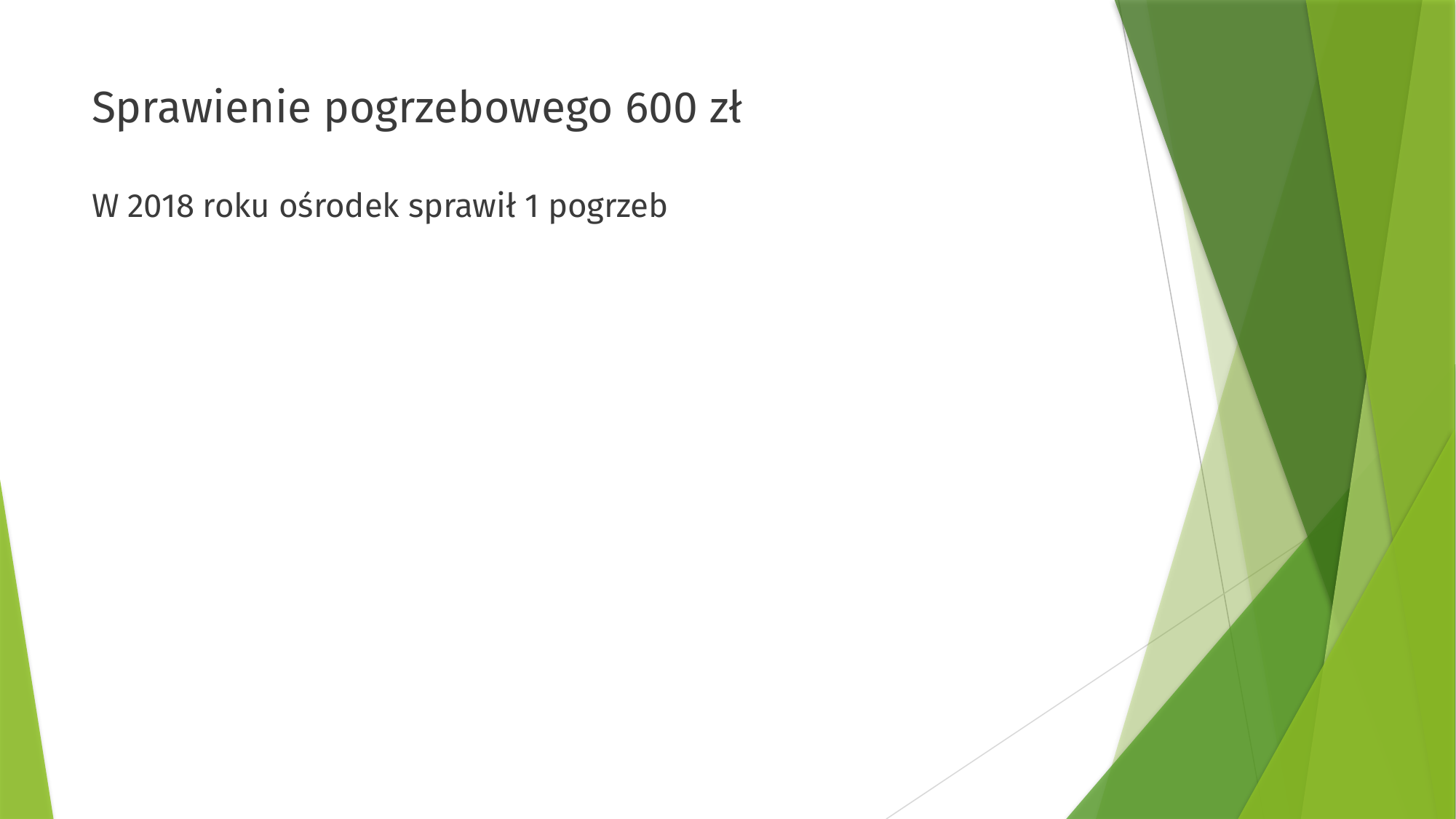

# Sprawienie pogrzebowego 600 zł W 2018 roku ośrodek sprawił 1 pogrzeb